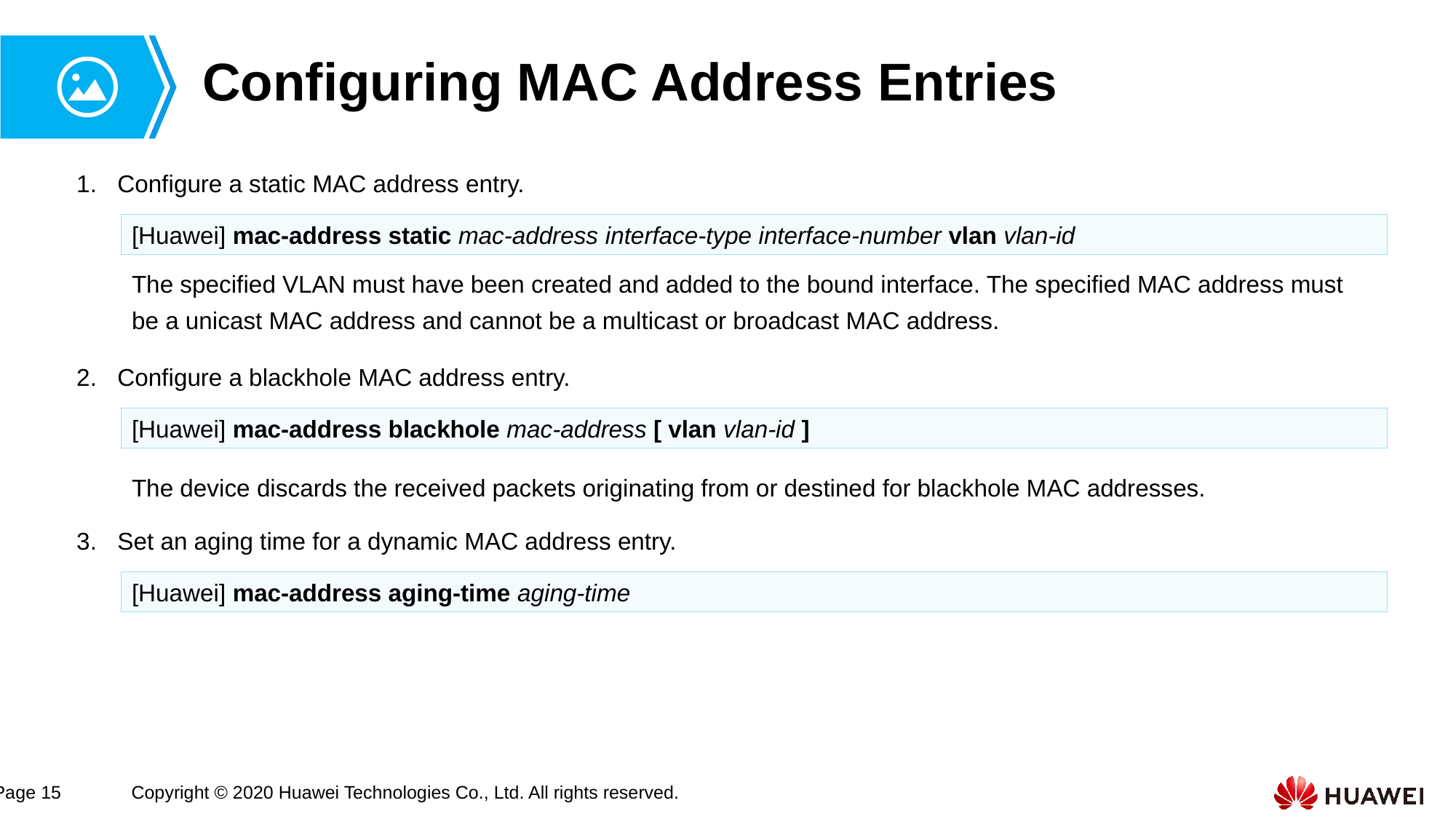

# Configuring MAC Address Entries
Configure a static MAC address entry.
[Huawei] mac-address static mac-address interface-type interface-number vlan vlan-id
The specified VLAN must have been created and added to the bound interface. The specified MAC address must be a unicast MAC address and cannot be a multicast or broadcast MAC address.
Configure a blackhole MAC address entry.
[Huawei] mac-address blackhole mac-address [ vlan vlan-id ]
The device discards the received packets originating from or destined for blackhole MAC addresses.
Set an aging time for a dynamic MAC address entry.
[Huawei] mac-address aging-time aging-time